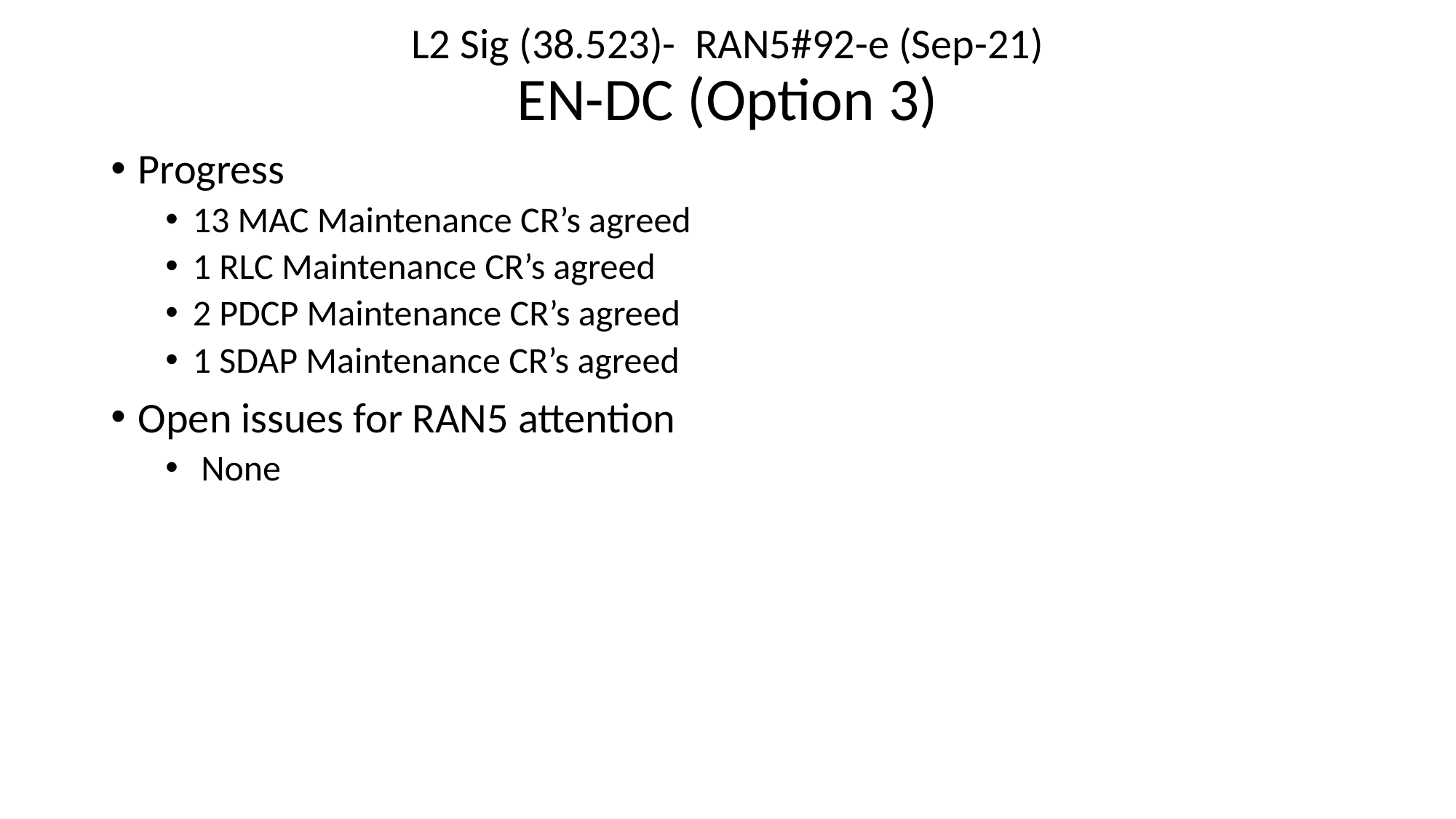

# L2 Sig (38.523)-  RAN5#92-e (Sep-21) EN-DC (Option 3)
Progress
13 MAC Maintenance CR’s agreed
1 RLC Maintenance CR’s agreed
2 PDCP Maintenance CR’s agreed
1 SDAP Maintenance CR’s agreed
Open issues for RAN5 attention
 None